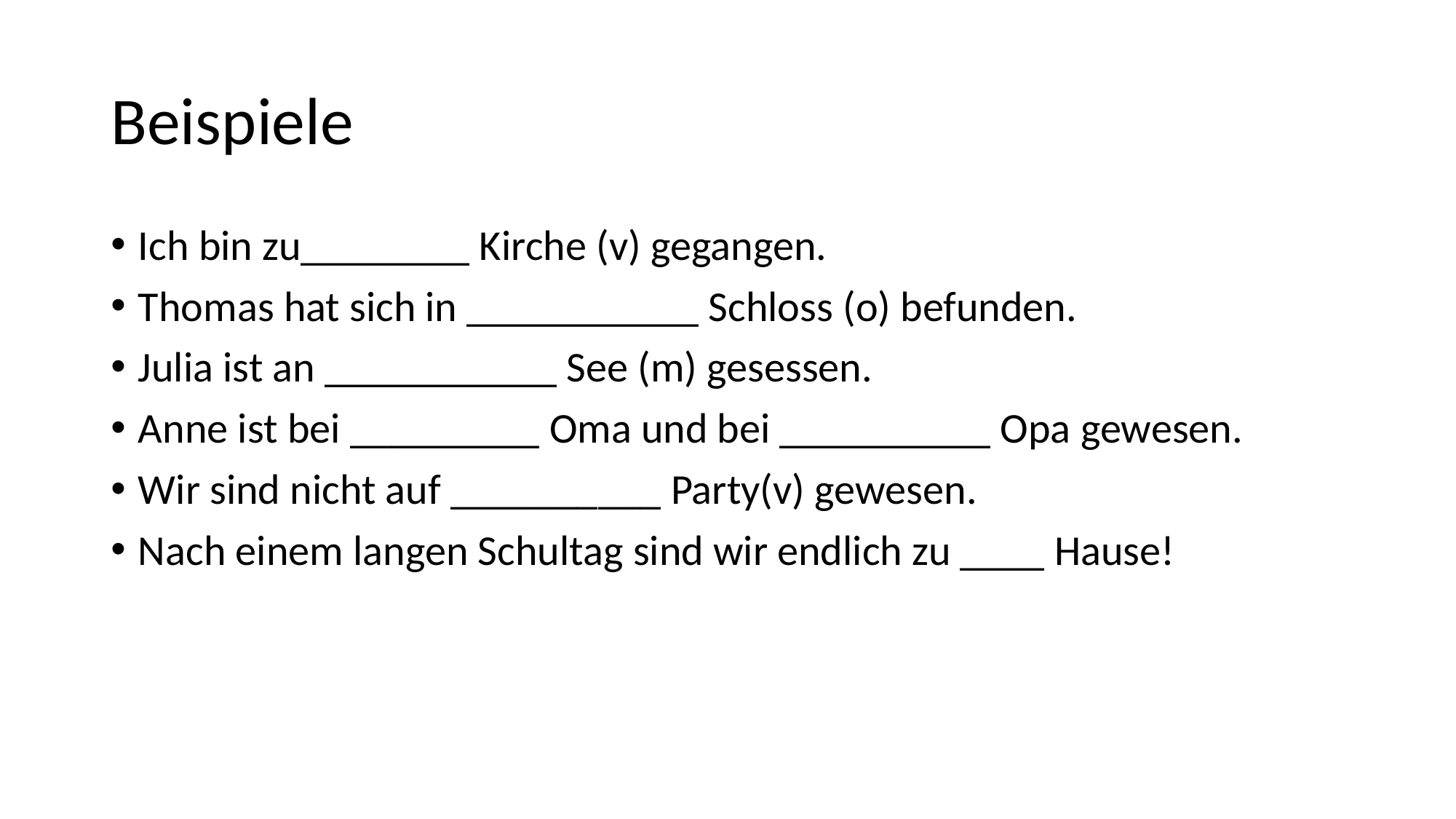

# Beispiele
Ich bin zu________ Kirche (v) gegangen.
Thomas hat sich in ___________ Schloss (o) befunden.
Julia ist an ___________ See (m) gesessen.
Anne ist bei _________ Oma und bei __________ Opa gewesen.
Wir sind nicht auf __________ Party(v) gewesen.
Nach einem langen Schultag sind wir endlich zu ____ Hause!